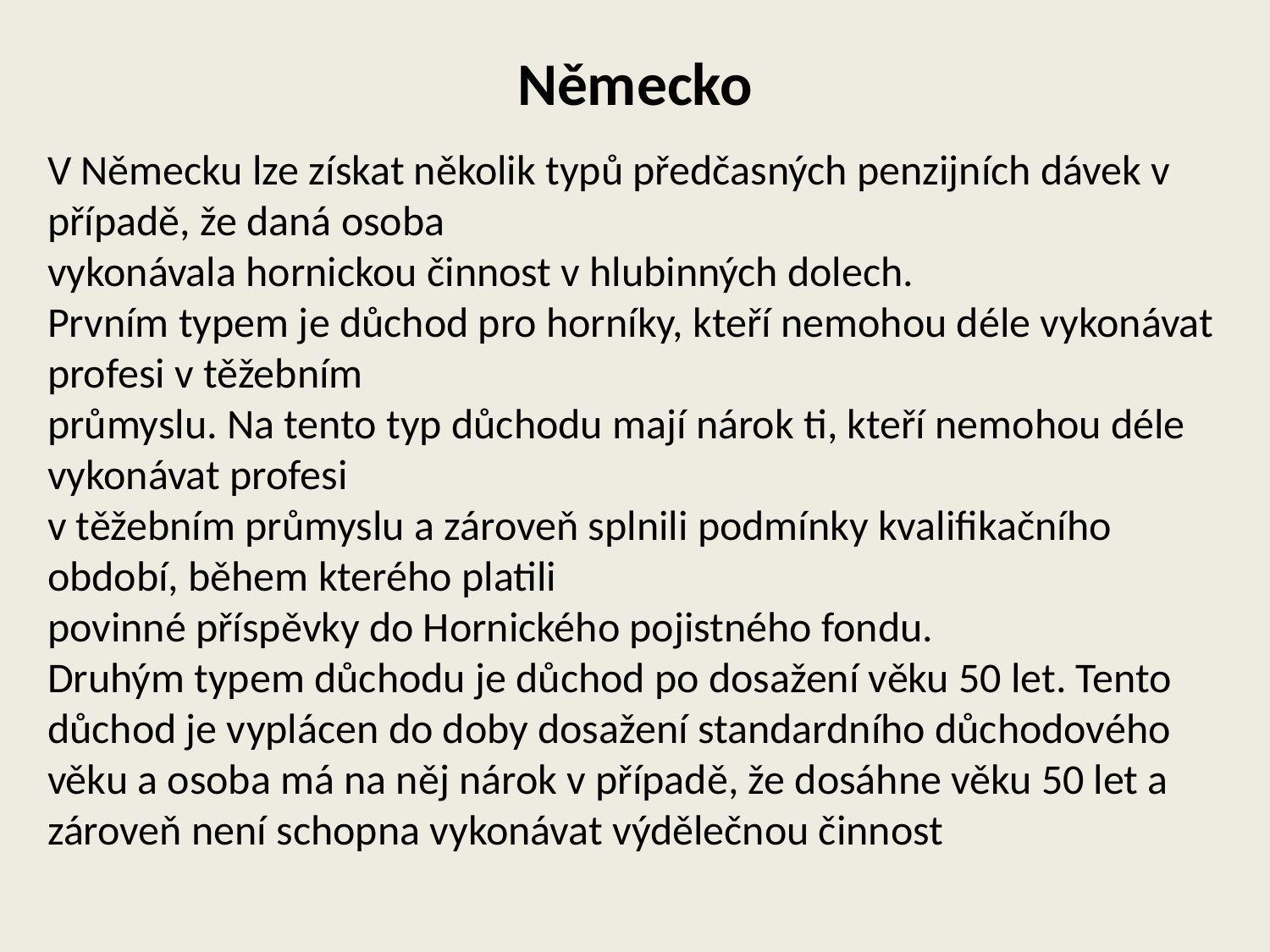

# Německo
V Německu lze získat několik typů předčasných penzijních dávek v případě, že daná osoba
vykonávala hornickou činnost v hlubinných dolech.
Prvním typem je důchod pro horníky, kteří nemohou déle vykonávat profesi v těžebním
průmyslu. Na tento typ důchodu mají nárok ti, kteří nemohou déle vykonávat profesi
v těžebním průmyslu a zároveň splnili podmínky kvalifikačního období, během kterého platili
povinné příspěvky do Hornického pojistného fondu.
Druhým typem důchodu je důchod po dosažení věku 50 let. Tento důchod je vyplácen do doby dosažení standardního důchodového věku a osoba má na něj nárok v případě, že dosáhne věku 50 let a zároveň není schopna vykonávat výdělečnou činnost